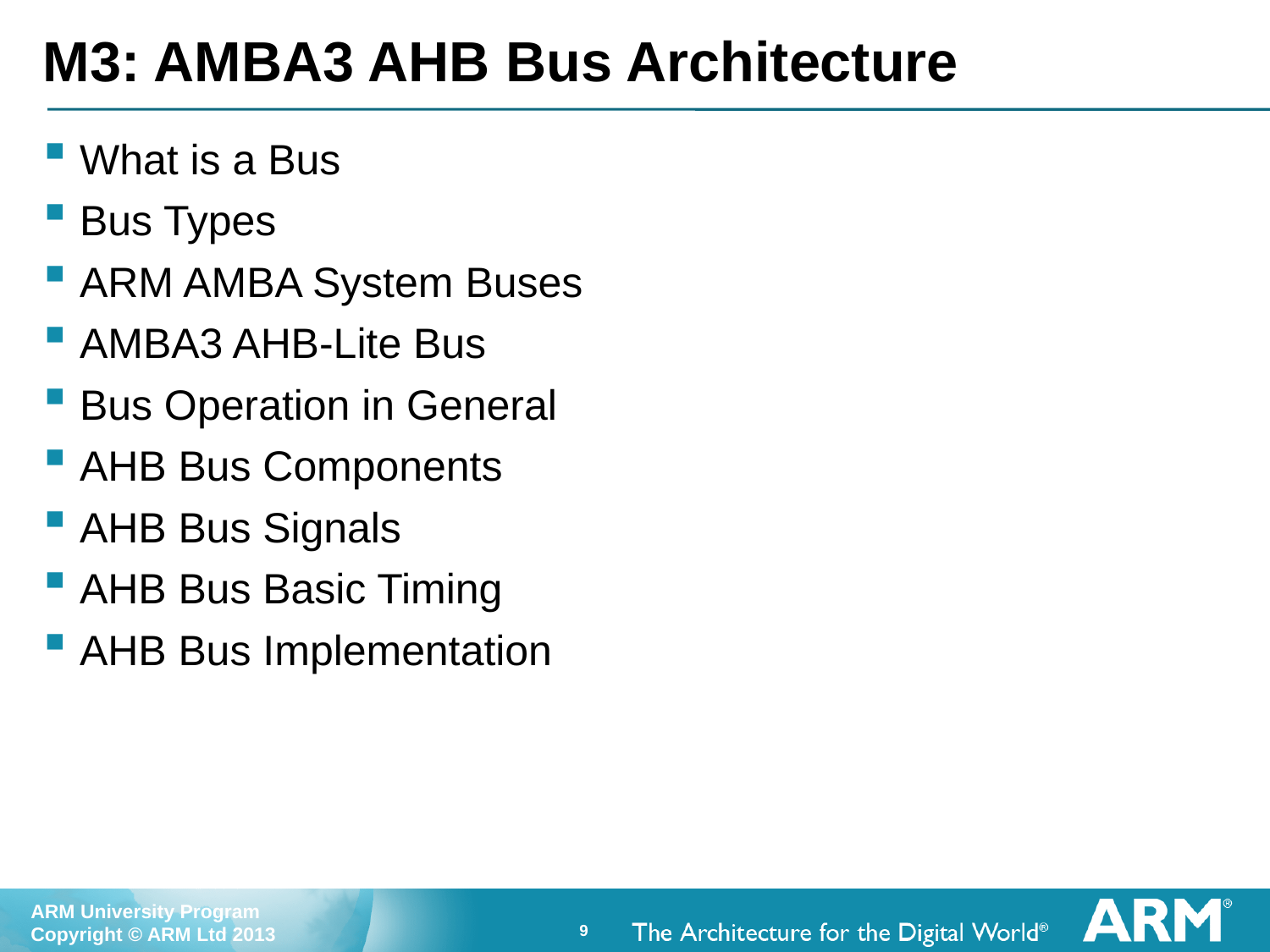

# M3: AMBA3 AHB Bus Architecture
What is a Bus
Bus Types
ARM AMBA System Buses
AMBA3 AHB-Lite Bus
Bus Operation in General
AHB Bus Components
AHB Bus Signals
AHB Bus Basic Timing
AHB Bus Implementation